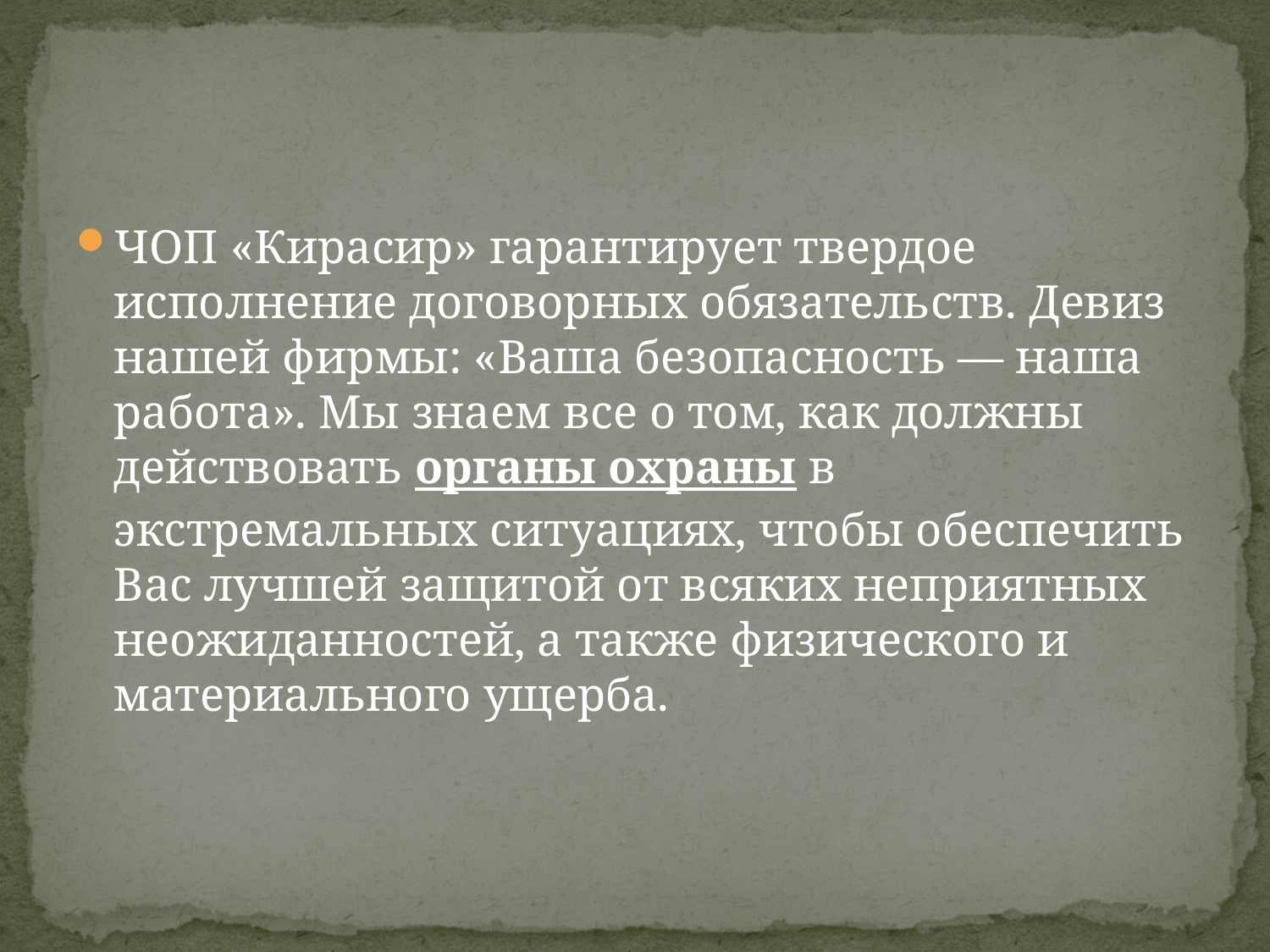

ЧОП «Кирасир» гарантирует твердое исполнение договорных обязательств. Девиз нашей фирмы: «Ваша безопасность — наша работа». Мы знаем все о том, как должны действовать органы охраны в экстремальных ситуациях, чтобы обеспечить Вас лучшей защитой от всяких неприятных неожиданностей, а также физического и материального ущерба.